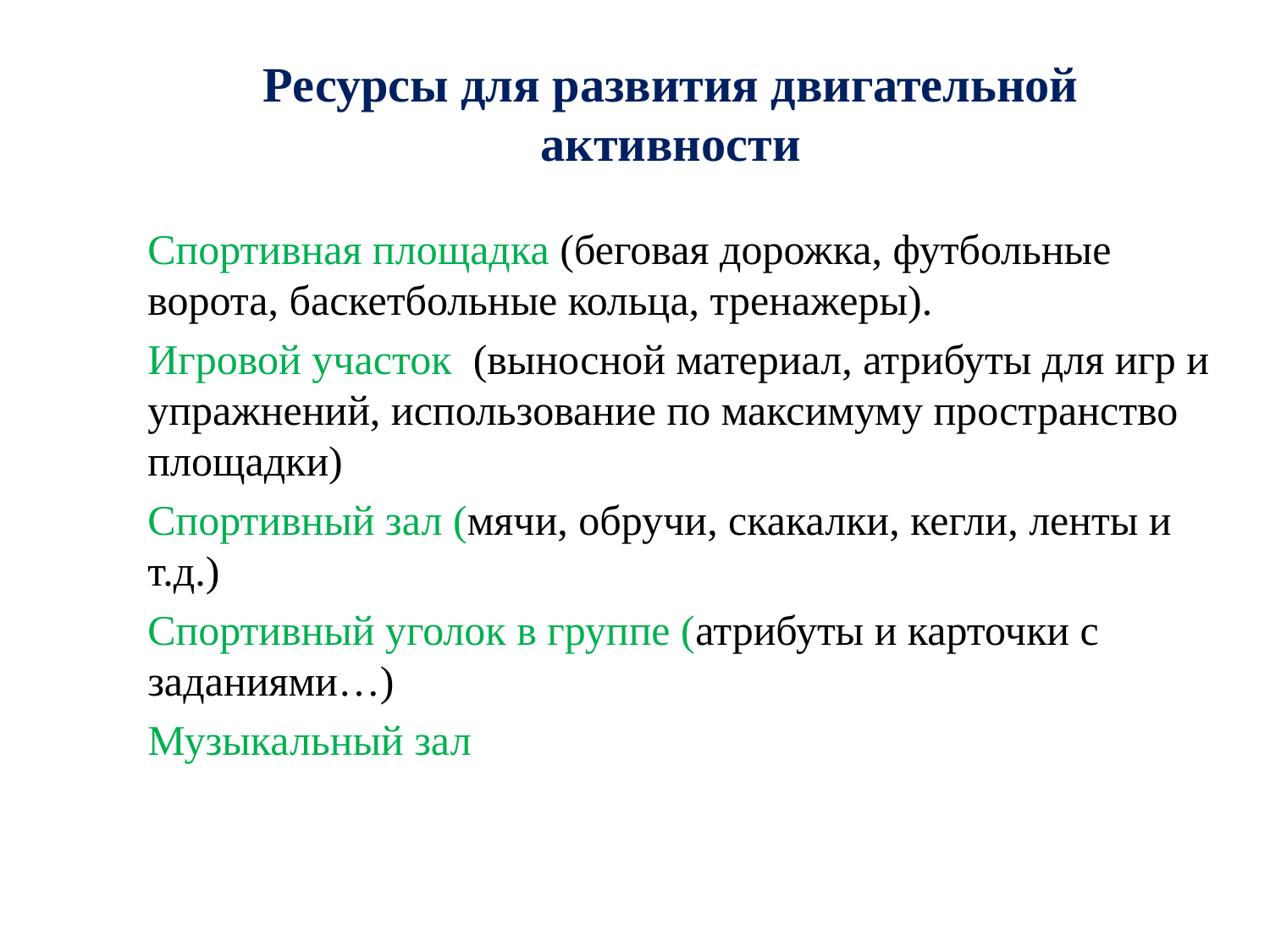

# Ресурсы для развития двигательной активности
Спортивная площадка (беговая дорожка, футбольные ворота, баскетбольные кольца, тренажеры).
Игровой участок  (выносной материал, атрибуты для игр и упражнений, использование по максимуму пространство площадки)
Спортивный зал (мячи, обручи, скакалки, кегли, ленты и т.д.)
Спортивный уголок в группе (атрибуты и карточки с заданиями…)
Музыкальный зал